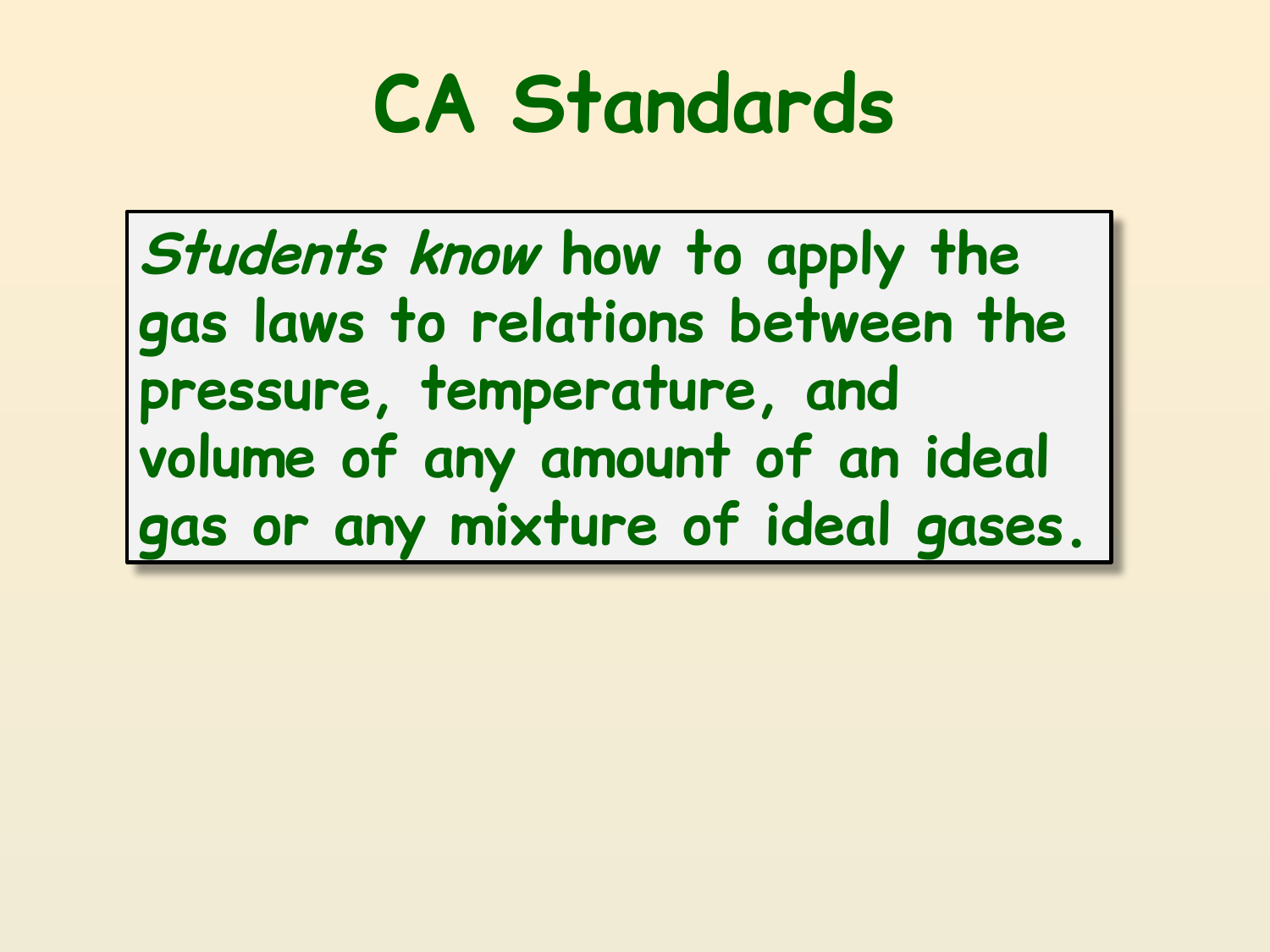

# CA Standards
Students know how to apply the gas laws to relations between the pressure, temperature, and volume of any amount of an ideal gas or any mixture of ideal gases.